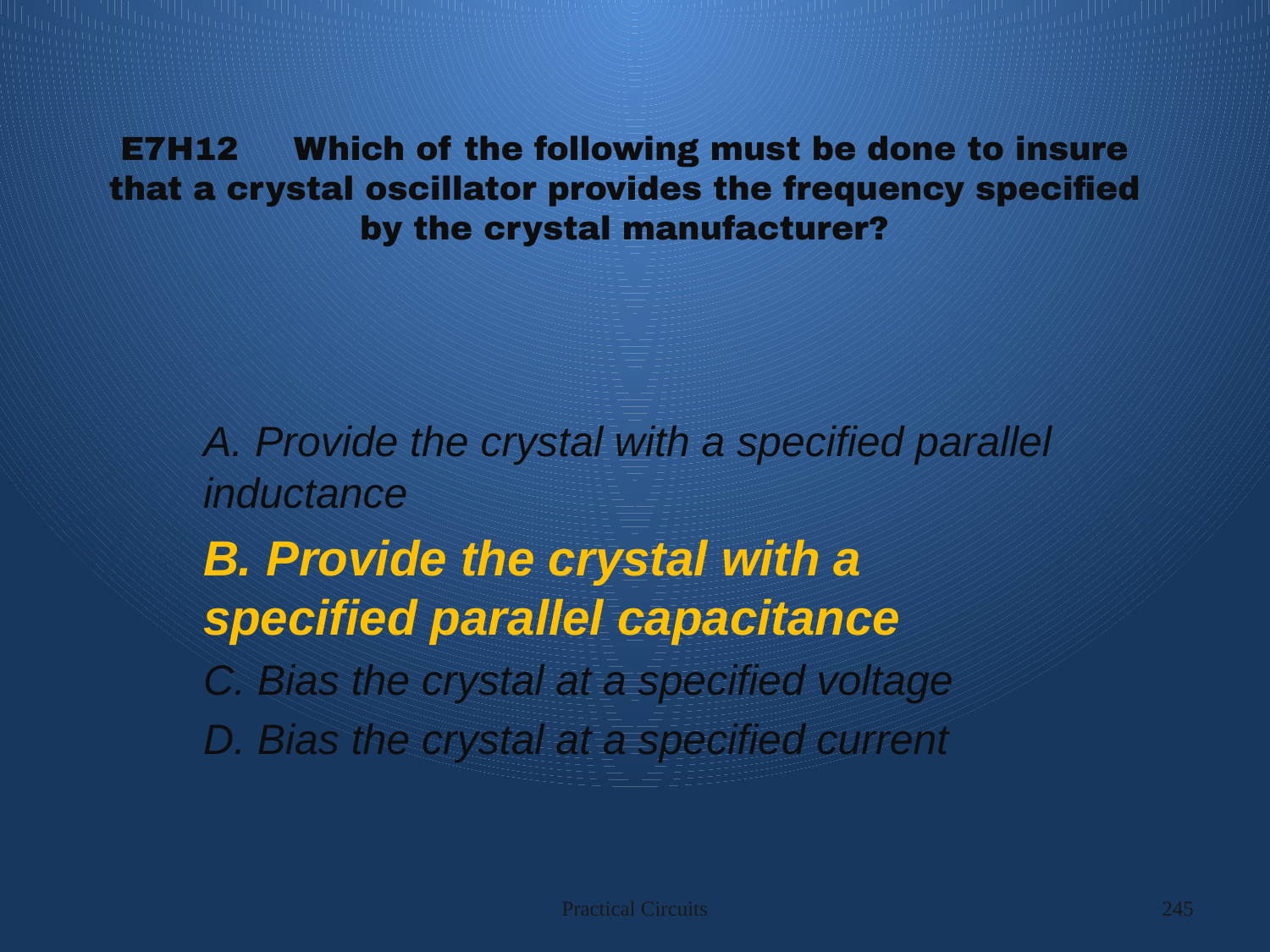

# E7H12     Which of the following must be done to insure that a crystal oscillator provides the frequency specified by the crystal manufacturer?

A. Provide the crystal with a specified parallel inductance
B. Provide the crystal with a specified parallel capacitance
C. Bias the crystal at a specified voltage
D. Bias the crystal at a specified current
Practical Circuits
245